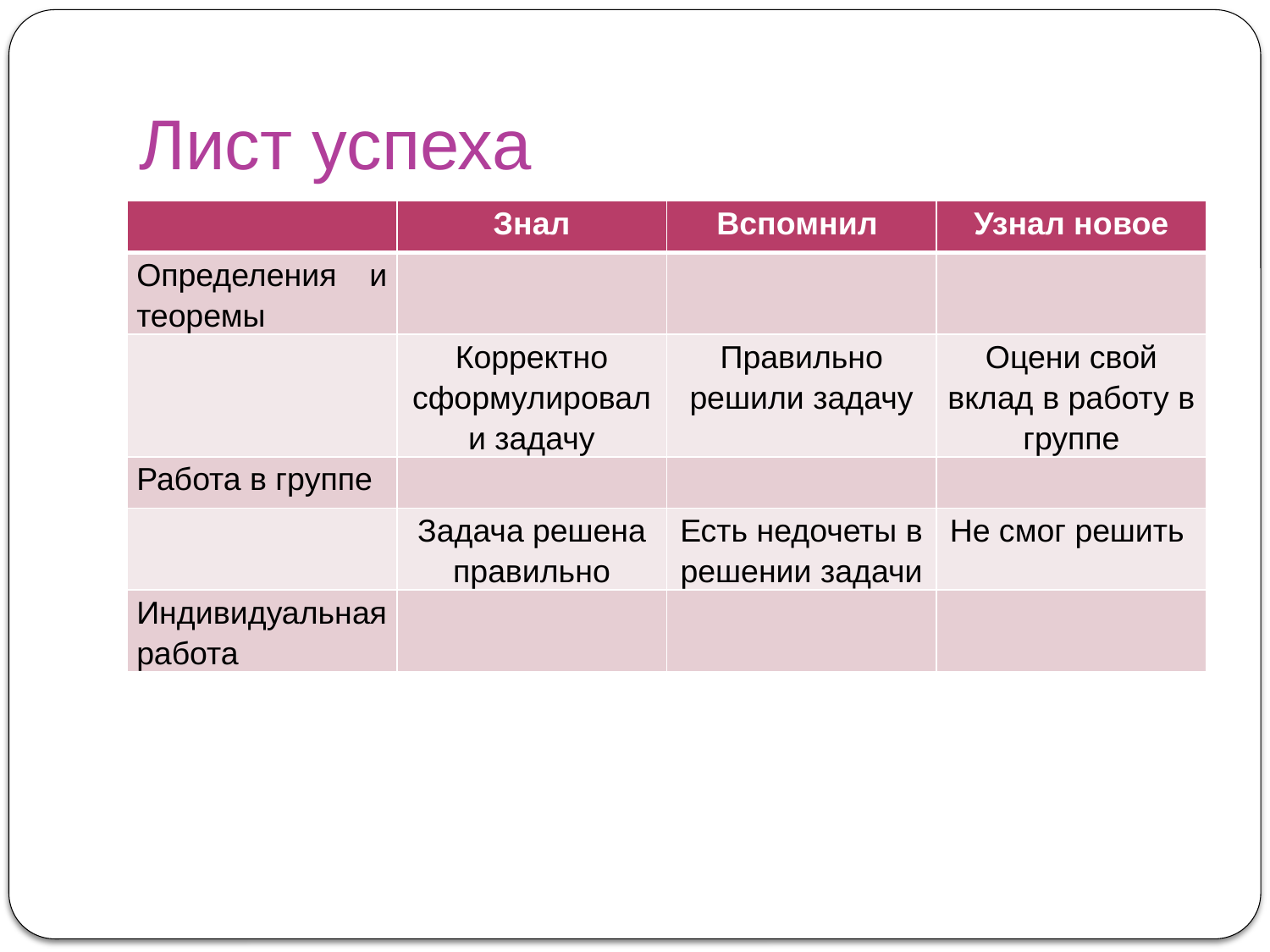

# Лист успеха
|  | Знал | Вспомнил | Узнал новое |
| --- | --- | --- | --- |
| Определения и теоремы |  |  |  |
|  | Корректно сформулировали задачу | Правильно решили задачу | Оцени свой вклад в работу в группе |
| Работа в группе |  |  |  |
|  | Задача решена правильно | Есть недочеты в решении задачи | Не смог решить |
| Индивидуальная работа |  |  |  |